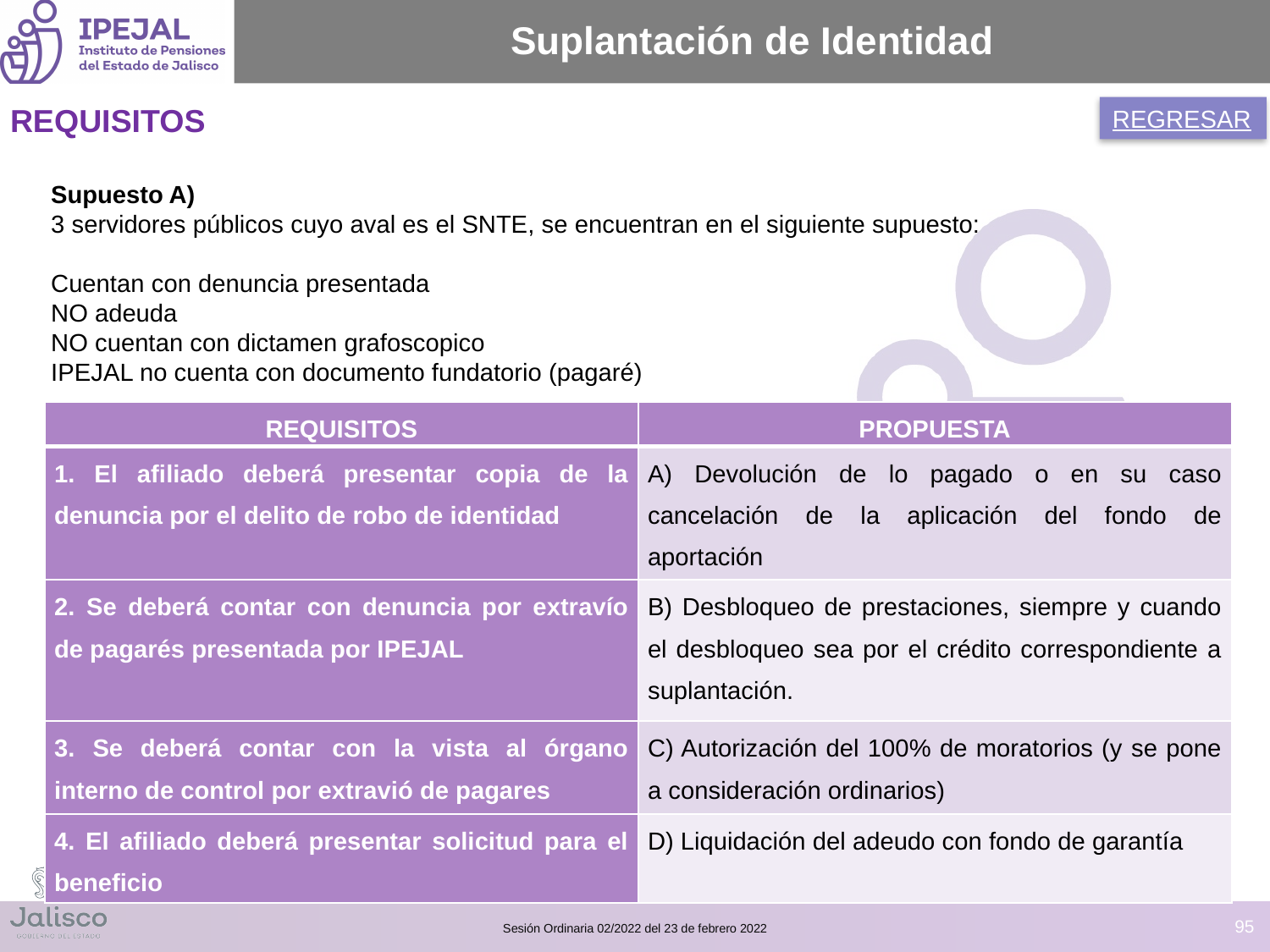

# Suplantación de Identidad
REQUISITOS
REGRESAR
Supuesto A)
3 servidores públicos cuyo aval es el SNTE, se encuentran en el siguiente supuesto:

Cuentan con denuncia presentada
NO adeuda
NO cuentan con dictamen grafoscopico
IPEJAL no cuenta con documento fundatorio (pagaré)

| REQUISITOS | PROPUESTA |
| --- | --- |
| 1. El afiliado deberá presentar copia de la denuncia por el delito de robo de identidad | A) Devolución de lo pagado o en su caso cancelación de la aplicación del fondo de aportación |
| 2. Se deberá contar con denuncia por extravío de pagarés presentada por IPEJAL | B) Desbloqueo de prestaciones, siempre y cuando el desbloqueo sea por el crédito correspondiente a suplantación. |
| 3. Se deberá contar con la vista al órgano interno de control por extravió de pagares | C) Autorización del 100% de moratorios (y se pone a consideración ordinarios) |
| 4. El afiliado deberá presentar solicitud para el beneficio | D) Liquidación del adeudo con fondo de garantía |
95
Sesión Ordinaria 02/2022 del 23 de febrero 2022